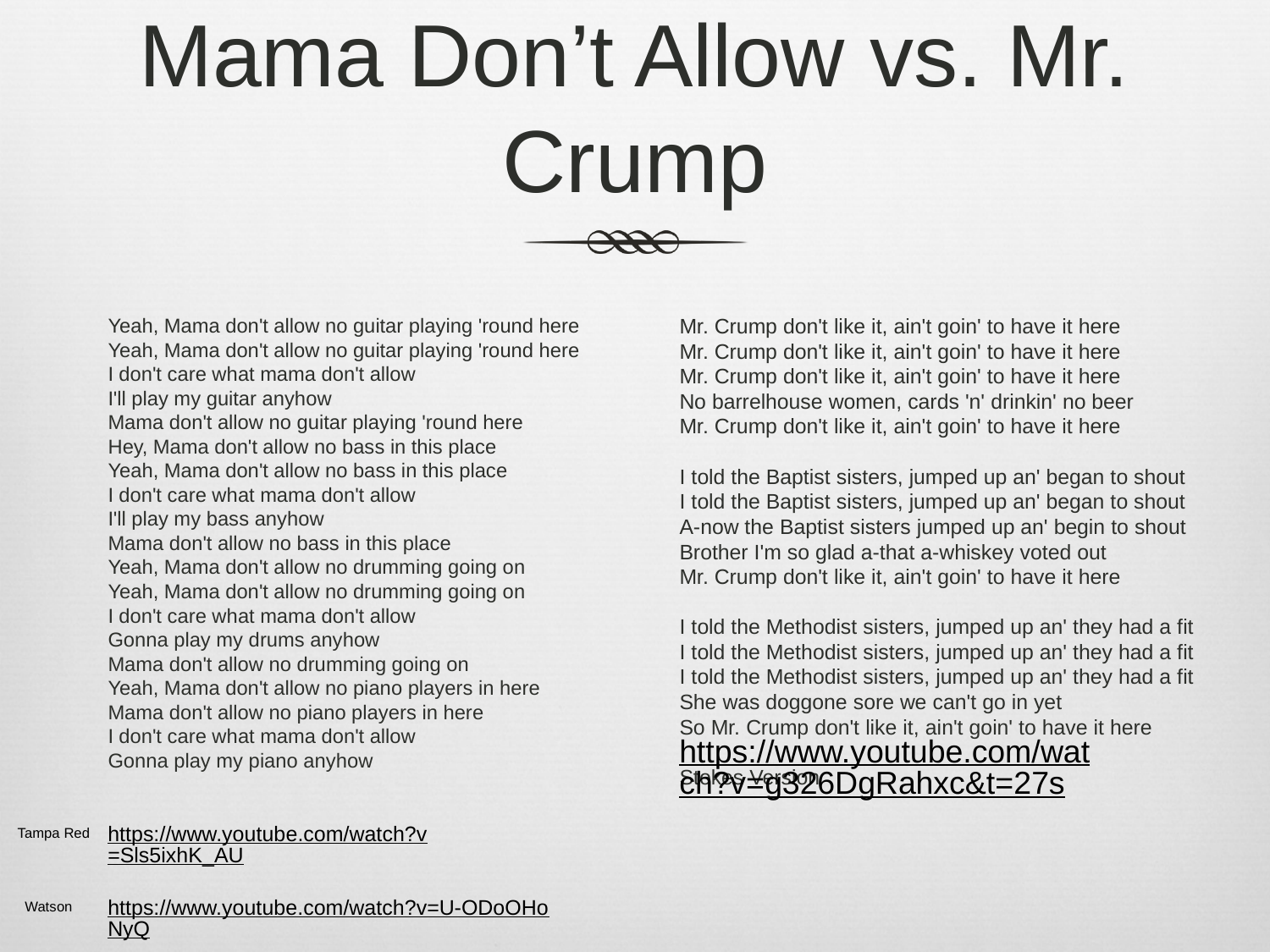

# Mama Don’t Allow vs. Mr. Crump
Yeah, Mama don't allow no guitar playing 'round here
Yeah, Mama don't allow no guitar playing 'round here
I don't care what mama don't allow 
I'll play my guitar anyhow
Mama don't allow no guitar playing 'round here
Hey, Mama don't allow no bass in this place
Yeah, Mama don't allow no bass in this place
I don't care what mama don't allow 
I'll play my bass anyhow
Mama don't allow no bass in this place
Yeah, Mama don't allow no drumming going on
Yeah, Mama don't allow no drumming going on
I don't care what mama don't allow
Gonna play my drums anyhow
Mama don't allow no drumming going on
Yeah, Mama don't allow no piano players in here
Mama don't allow no piano players in here
I don't care what mama don't allow
Gonna play my piano anyhow
Mr. Crump don't like it, ain't goin' to have it here
Mr. Crump don't like it, ain't goin' to have it here
Mr. Crump don't like it, ain't goin' to have it here
No barrelhouse women, cards 'n' drinkin' no beer
Mr. Crump don't like it, ain't goin' to have it here
I told the Baptist sisters, jumped up an' began to shout
I told the Baptist sisters, jumped up an' began to shout
A-now the Baptist sisters jumped up an' begin to shout
Brother I'm so glad a-that a-whiskey voted out
Mr. Crump don't like it, ain't goin' to have it here
I told the Methodist sisters, jumped up an' they had a fit
I told the Methodist sisters, jumped up an' they had a fit
I told the Methodist sisters, jumped up an' they had a fit
She was doggone sore we can't go in yet
So Mr. Crump don't like it, ain't goin' to have it here
Stokes Version
https://www.youtube.com/watch?v=g326DgRahxc&t=27s
https://www.youtube.com/watch?v=Sls5ixhK_AU
Tampa Red
https://www.youtube.com/watch?v=U-ODoOHoNyQ
Watson